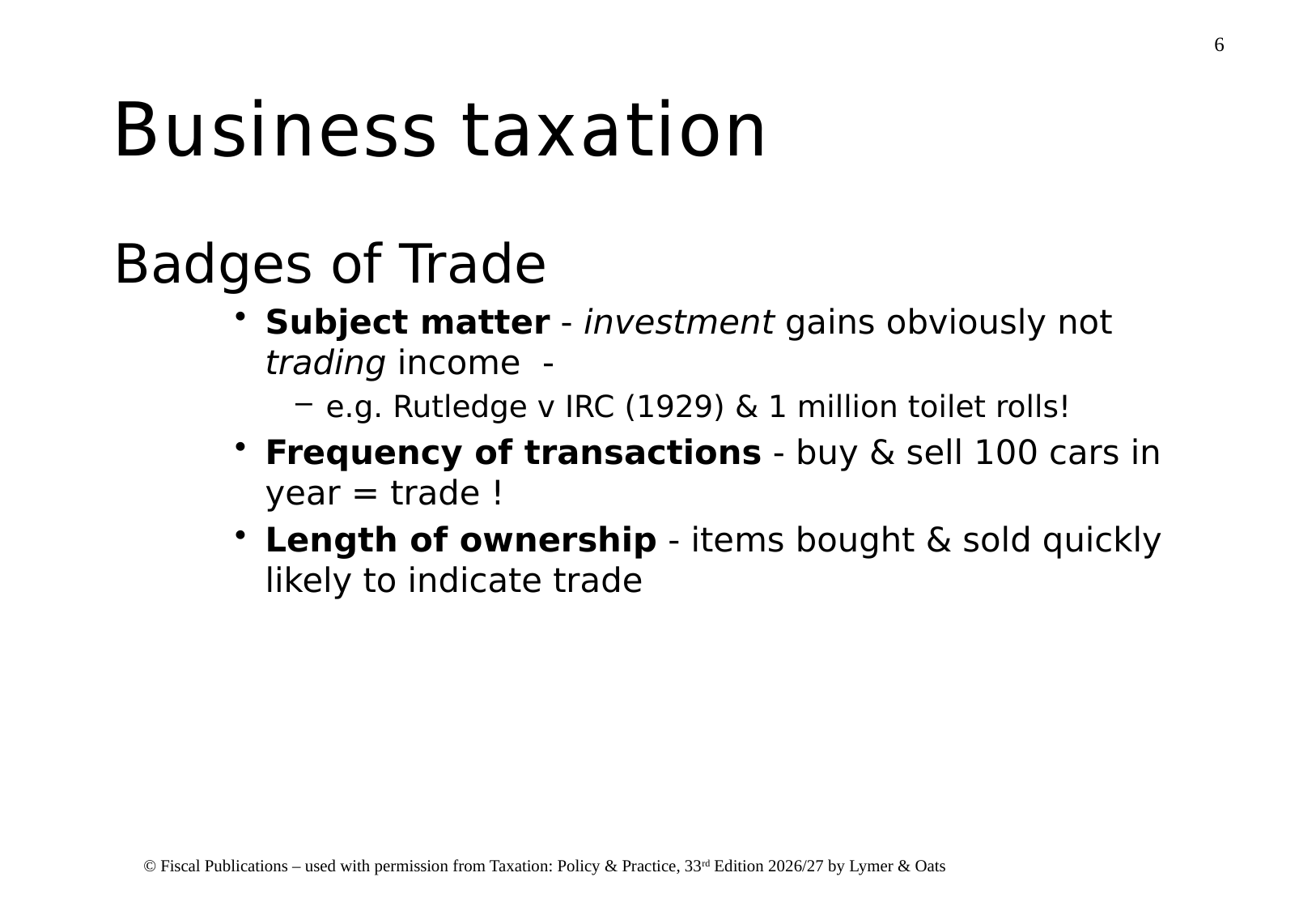

# Business taxation
Badges of Trade
Subject matter - investment gains obviously not trading income  -
e.g. Rutledge v IRC (1929) & 1 million toilet rolls!
Frequency of transactions - buy & sell 100 cars in year = trade !
Length of ownership - items bought & sold quickly likely to indicate trade